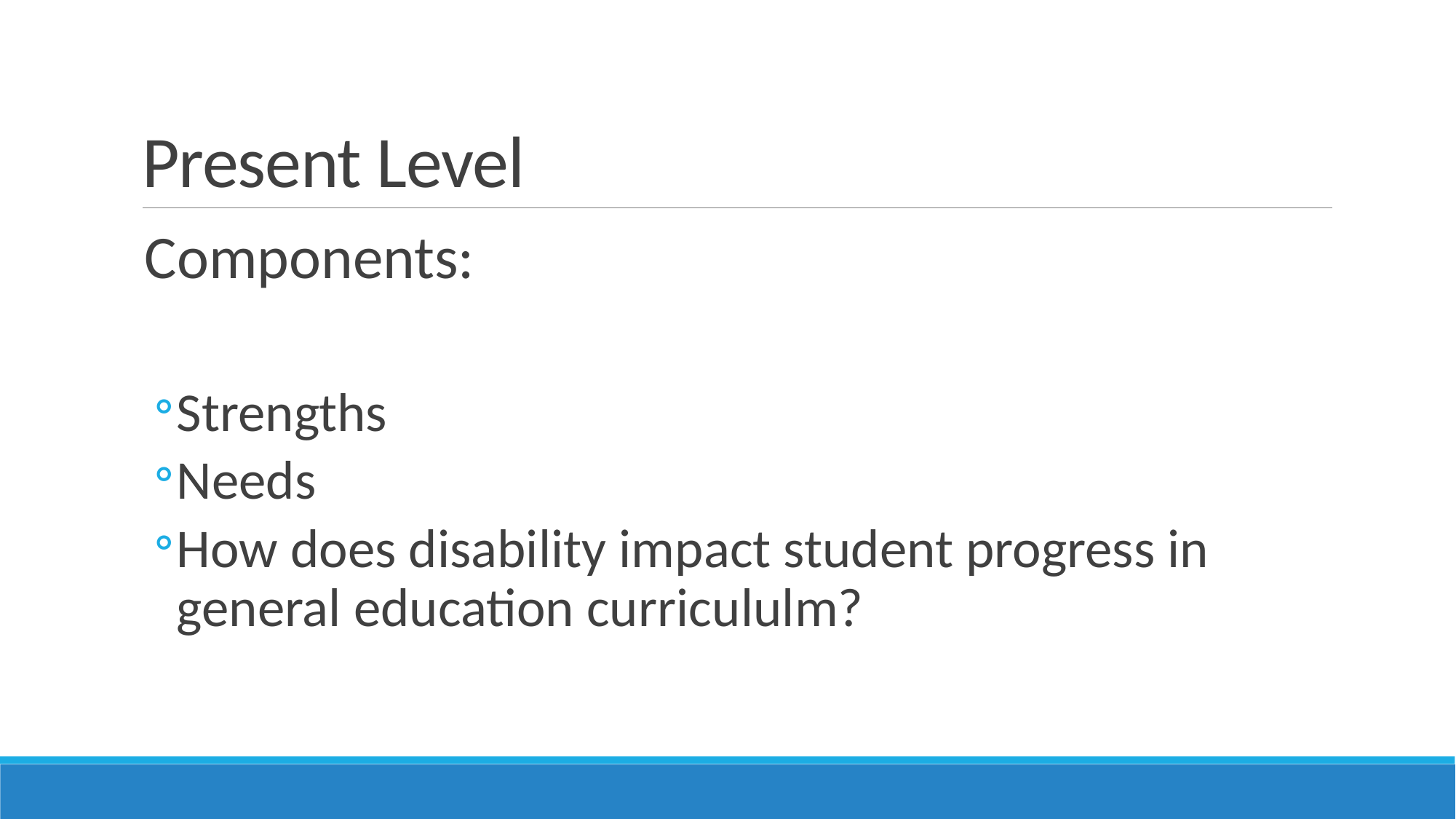

# Present Level
Components:

Strengths
Needs
How does disability impact student progress in general education curricululm?